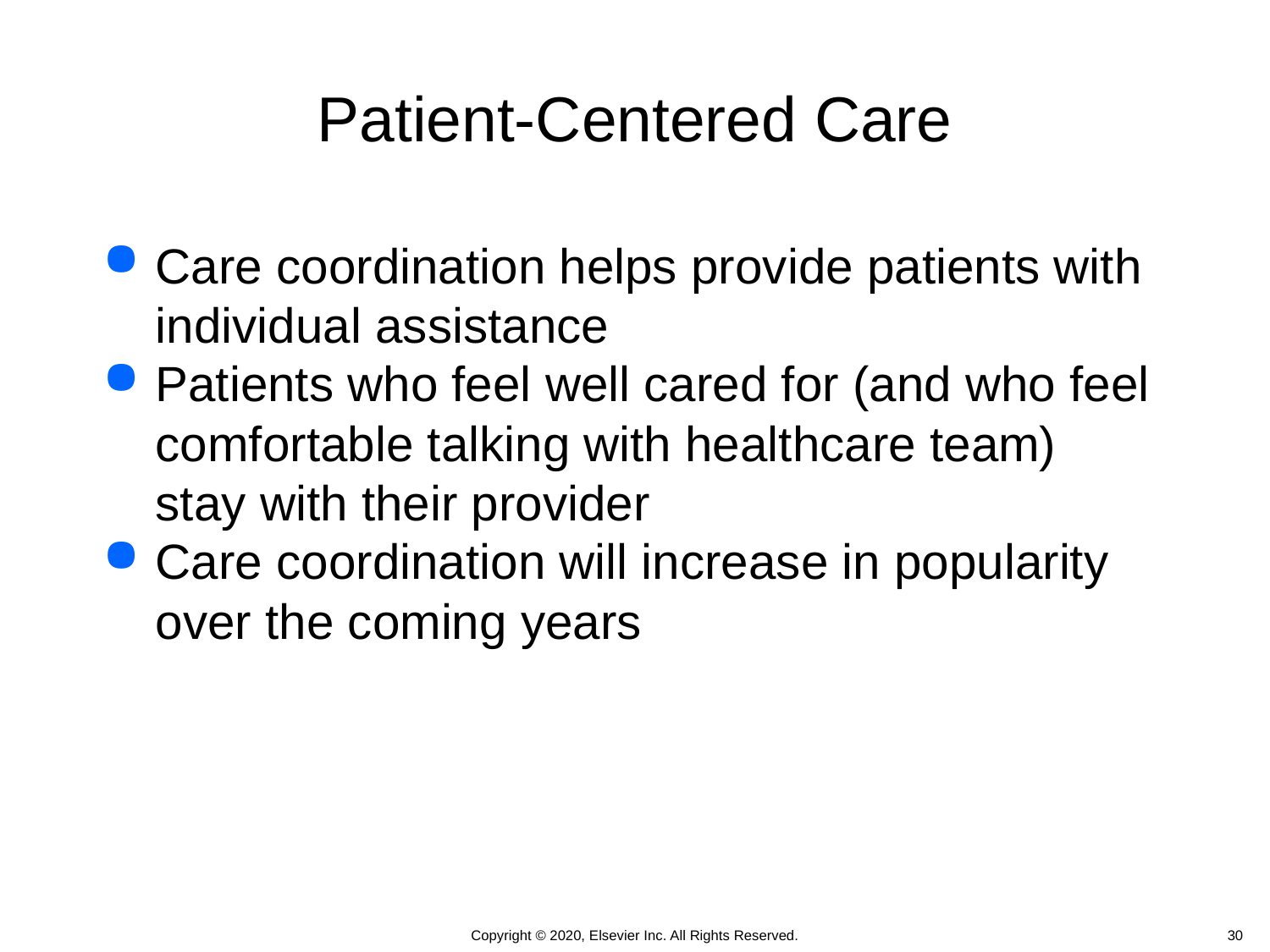

# Patient-Centered Care
Care coordination helps provide patients with individual assistance
Patients who feel well cared for (and who feel comfortable talking with healthcare team) stay with their provider
Care coordination will increase in popularity over the coming years
 30